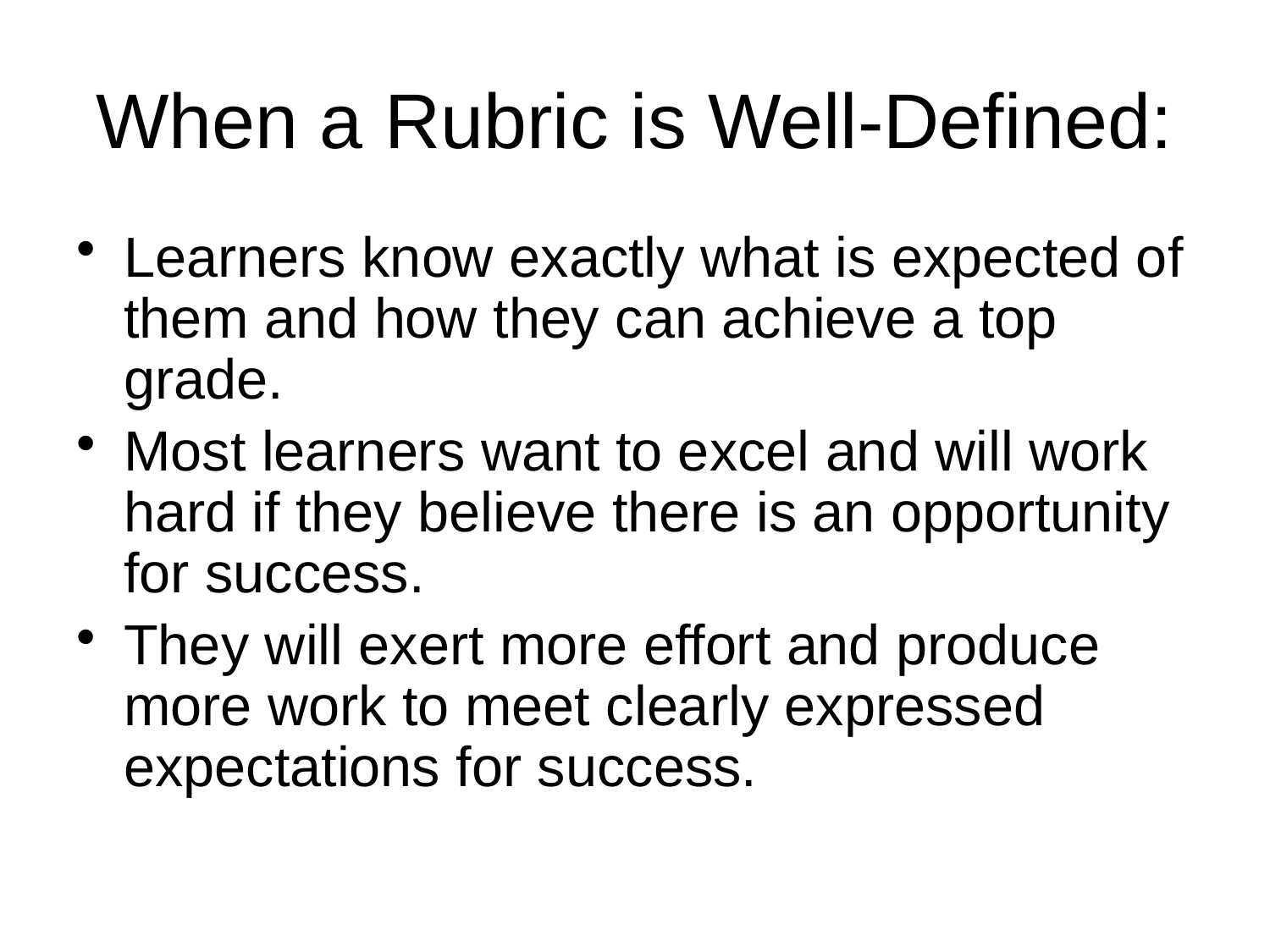

# When a Rubric is Well-Defined:
Learners know exactly what is expected of them and how they can achieve a top grade.
Most learners want to excel and will work hard if they believe there is an opportunity for success.
They will exert more effort and produce more work to meet clearly expressed expectations for success.